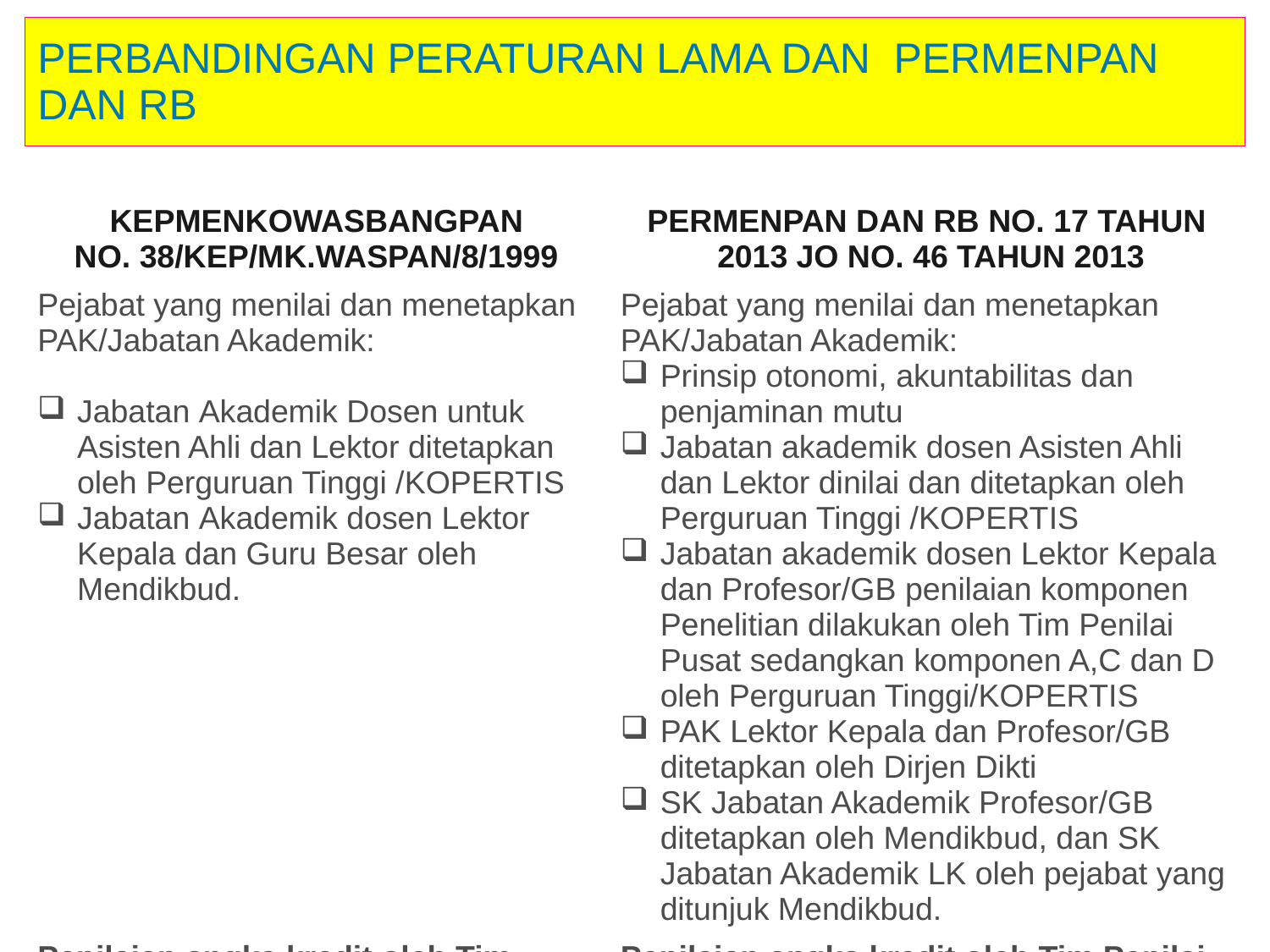

# PERBANDINGAN PERATURAN LAMA DAN  PERMENPAN DAN RB
| KEPMENKOWASBANGPAN NO. 38/KEP/MK.WASPAN/8/1999 | PERMENPAN DAN RB NO. 17 TAHUN 2013 JO NO. 46 TAHUN 2013 |
| --- | --- |
| Pejabat yang menilai dan menetapkan PAK/Jabatan Akademik: Jabatan Akademik Dosen untuk Asisten Ahli dan Lektor ditetapkan oleh Perguruan Tinggi /KOPERTIS Jabatan Akademik dosen Lektor Kepala dan Guru Besar oleh Mendikbud. | Pejabat yang menilai dan menetapkan PAK/Jabatan Akademik: Prinsip otonomi, akuntabilitas dan penjaminan mutu Jabatan akademik dosen Asisten Ahli dan Lektor dinilai dan ditetapkan oleh Perguruan Tinggi /KOPERTIS Jabatan akademik dosen Lektor Kepala dan Profesor/GB penilaian komponen Penelitian dilakukan oleh Tim Penilai Pusat sedangkan komponen A,C dan D oleh Perguruan Tinggi/KOPERTIS PAK Lektor Kepala dan Profesor/GB ditetapkan oleh Dirjen Dikti SK Jabatan Akademik Profesor/GB ditetapkan oleh Mendikbud, dan SK Jabatan Akademik LK oleh pejabat yang ditunjuk Mendikbud. |
| Penilaian angka kredit oleh Tim Penilai Pusat Jabatan Akademik Dosen untuk LK dan GB (Ditjen Dikti) | Penilaian angka kredit oleh Tim Penilai Pusat Jabatan Akademik Dosen untuk LK dan GB (Ditjen Dikti) |